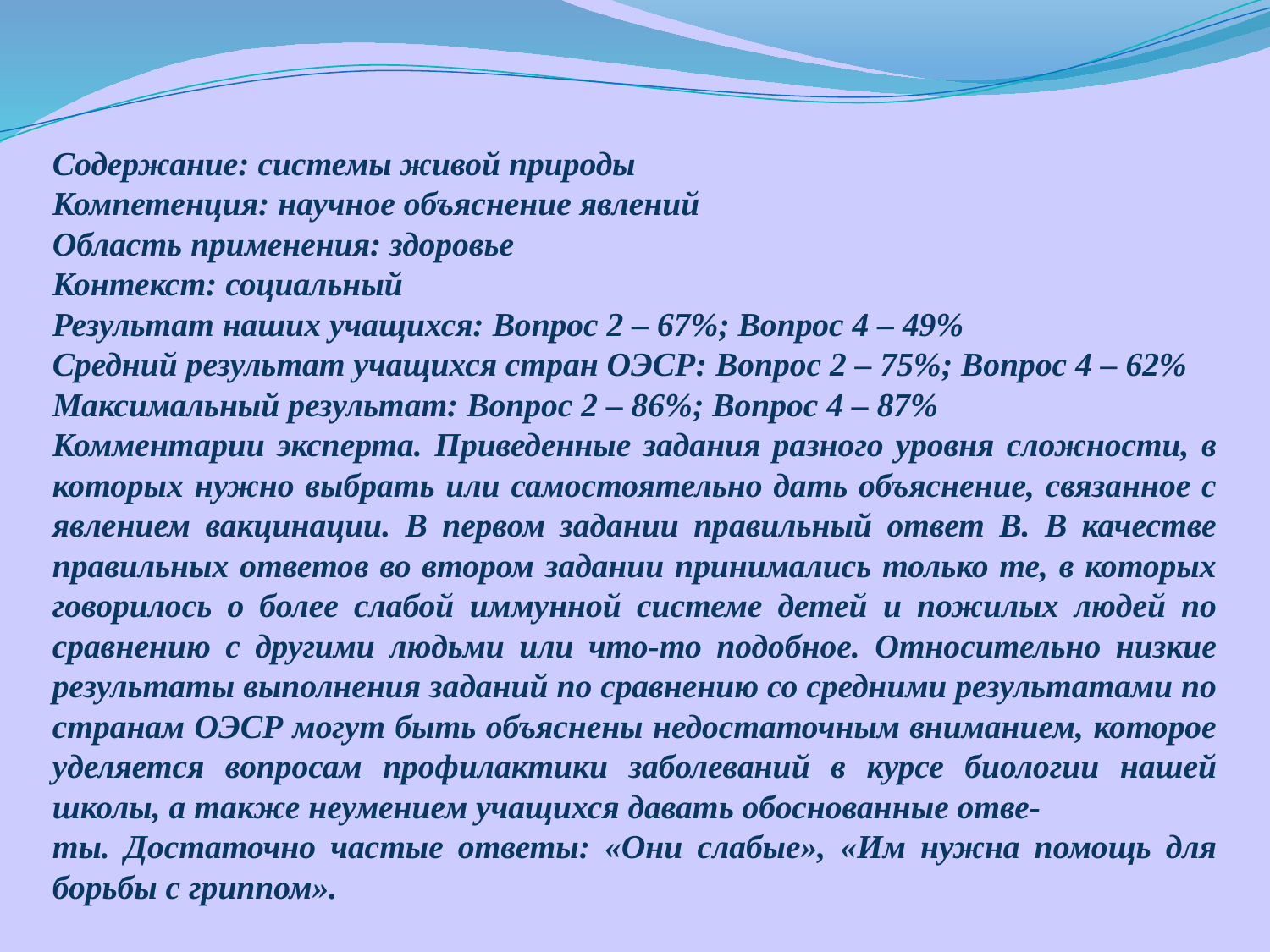

Содержание: системы живой природы
Компетенция: научное объяснение явлений
Область применения: здоровье
Контекст: социальный
Результат наших учащихся: Вопрос 2 – 67%; Вопрос 4 – 49%
Средний результат учащихся стран ОЭСР: Вопрос 2 – 75%; Вопрос 4 – 62%
Максимальный результат: Вопрос 2 – 86%; Вопрос 4 – 87%
Комментарии эксперта. Приведенные задания разного уровня сложности, в которых нужно выбрать или самостоятельно дать объяснение, связанное с явлением вакцинации. В первом задании правильный ответ В. В качестве правильных ответов во втором задании принимались только те, в которых говорилось о более слабой иммунной системе детей и пожилых людей по сравнению с другими людьми или что-то подобное. Относительно низкие результаты выполнения заданий по сравнению со средними результатами по странам ОЭСР могут быть объяснены недостаточным вниманием, которое уделяется вопросам профилактики заболеваний в курсе биологии нашей школы, а также неумением учащихся давать обоснованные отве-
ты. Достаточно частые ответы: «Они слабые», «Им нужна помощь для борьбы с гриппом».